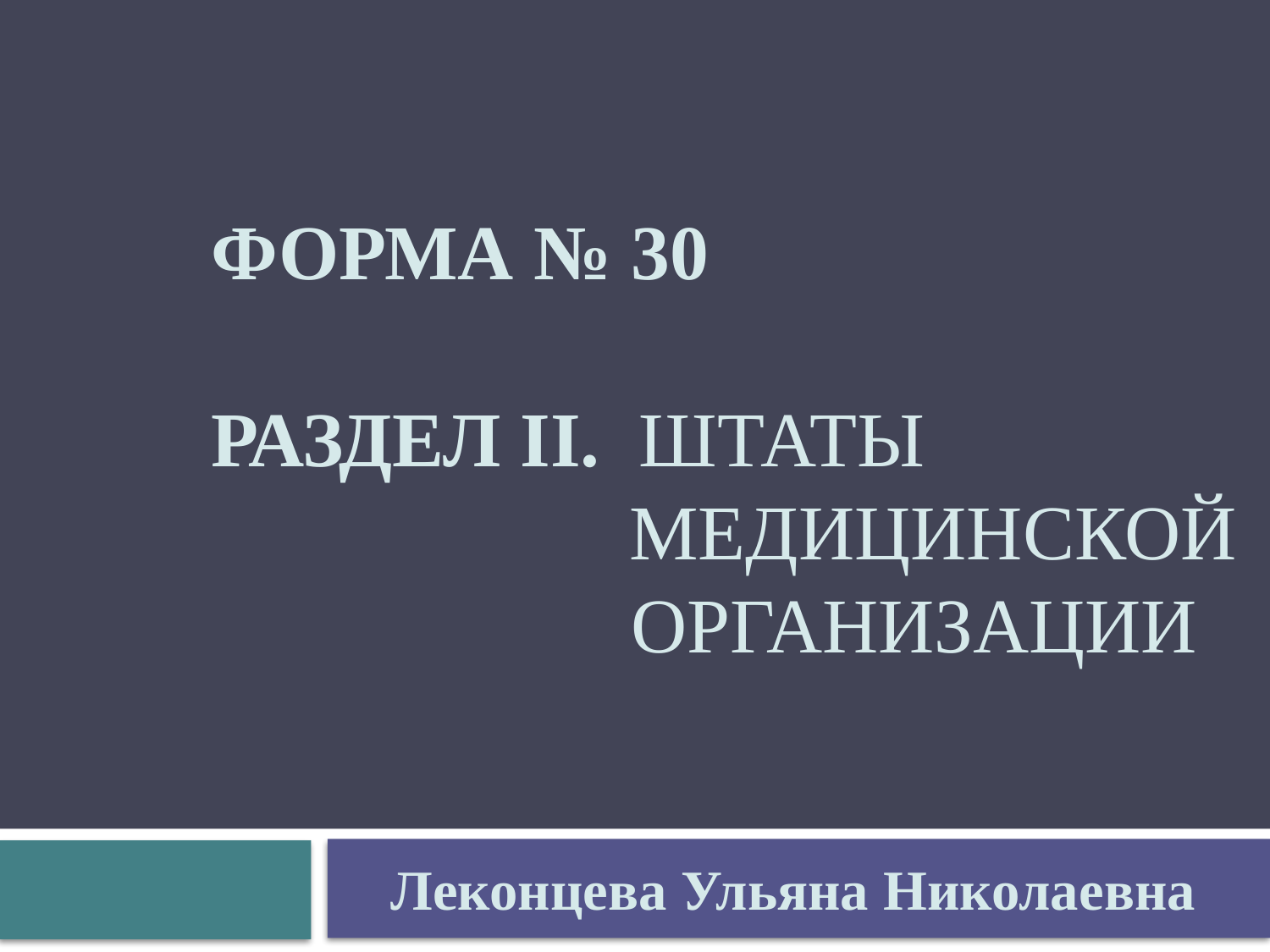

# Форма № 30 Раздел II.  Штаты 				               медицинской 	        	  организации
Леконцева Ульяна Николаевна